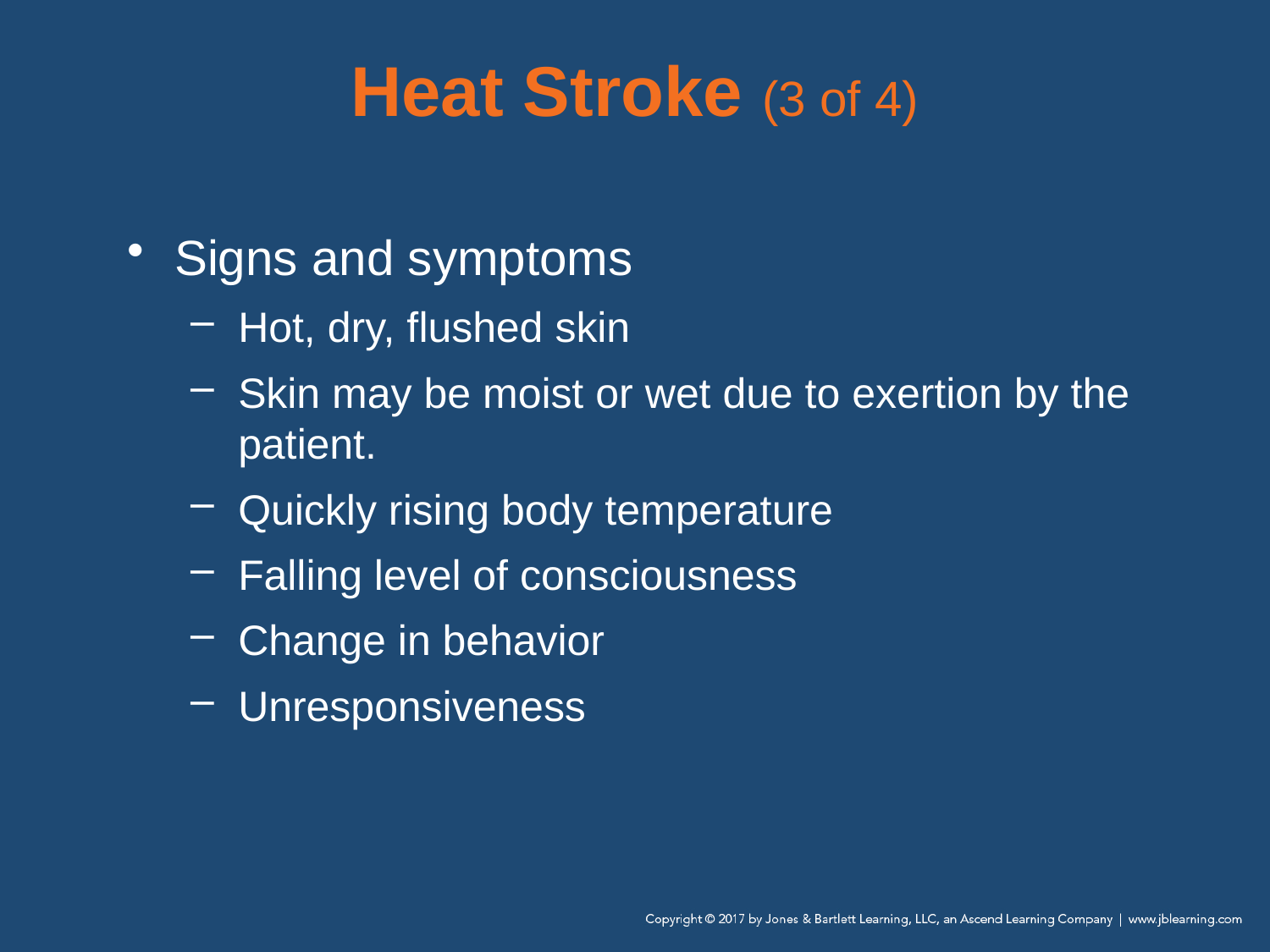

# Heat Stroke (3 of 4)
Signs and symptoms
Hot, dry, flushed skin
Skin may be moist or wet due to exertion by the patient.
Quickly rising body temperature
Falling level of consciousness
Change in behavior
Unresponsiveness